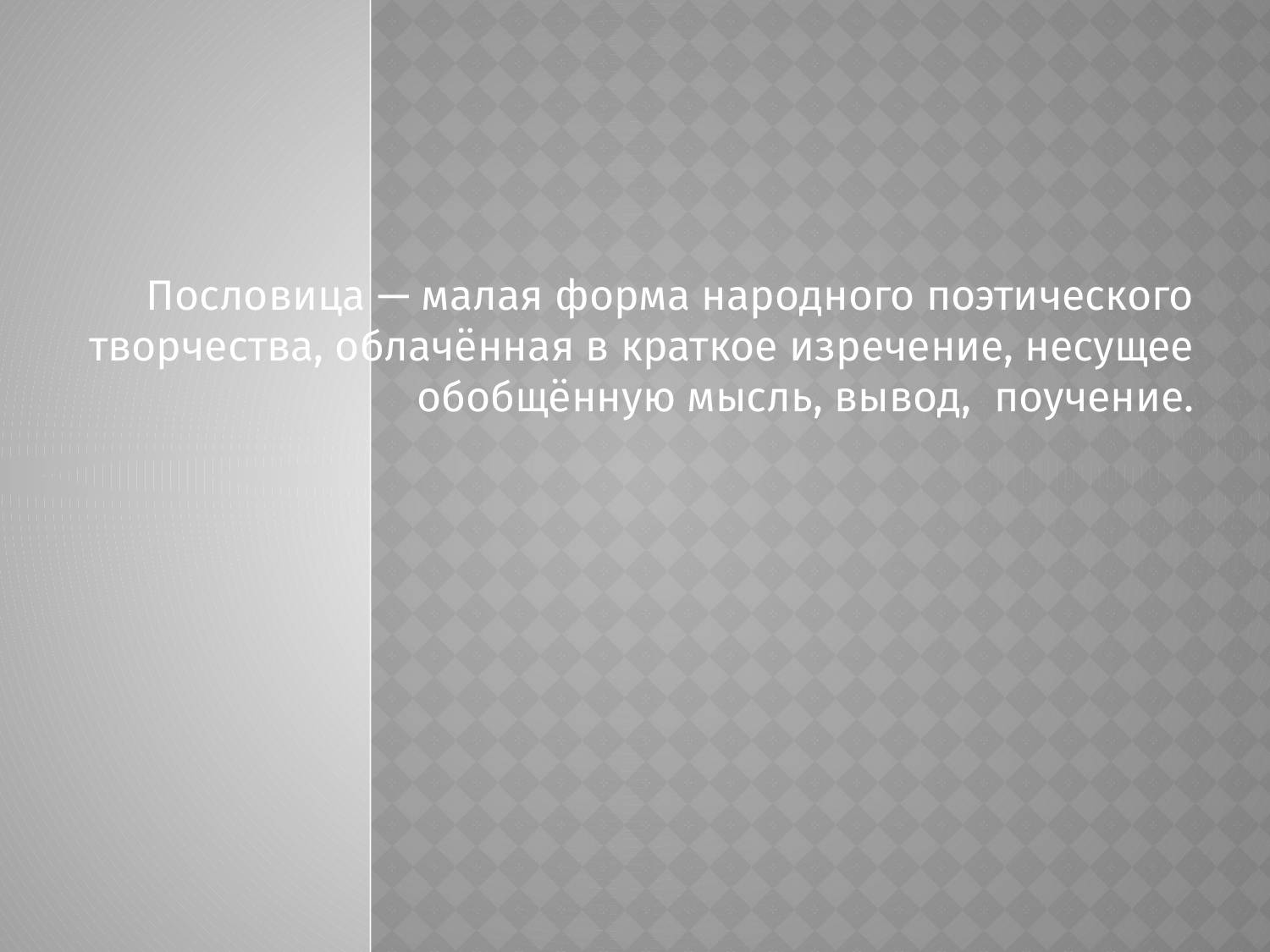

Пословица — малая форма народного поэтического творчества, облачённая в краткое изречение, несущее обобщённую мысль, вывод,  поучение.